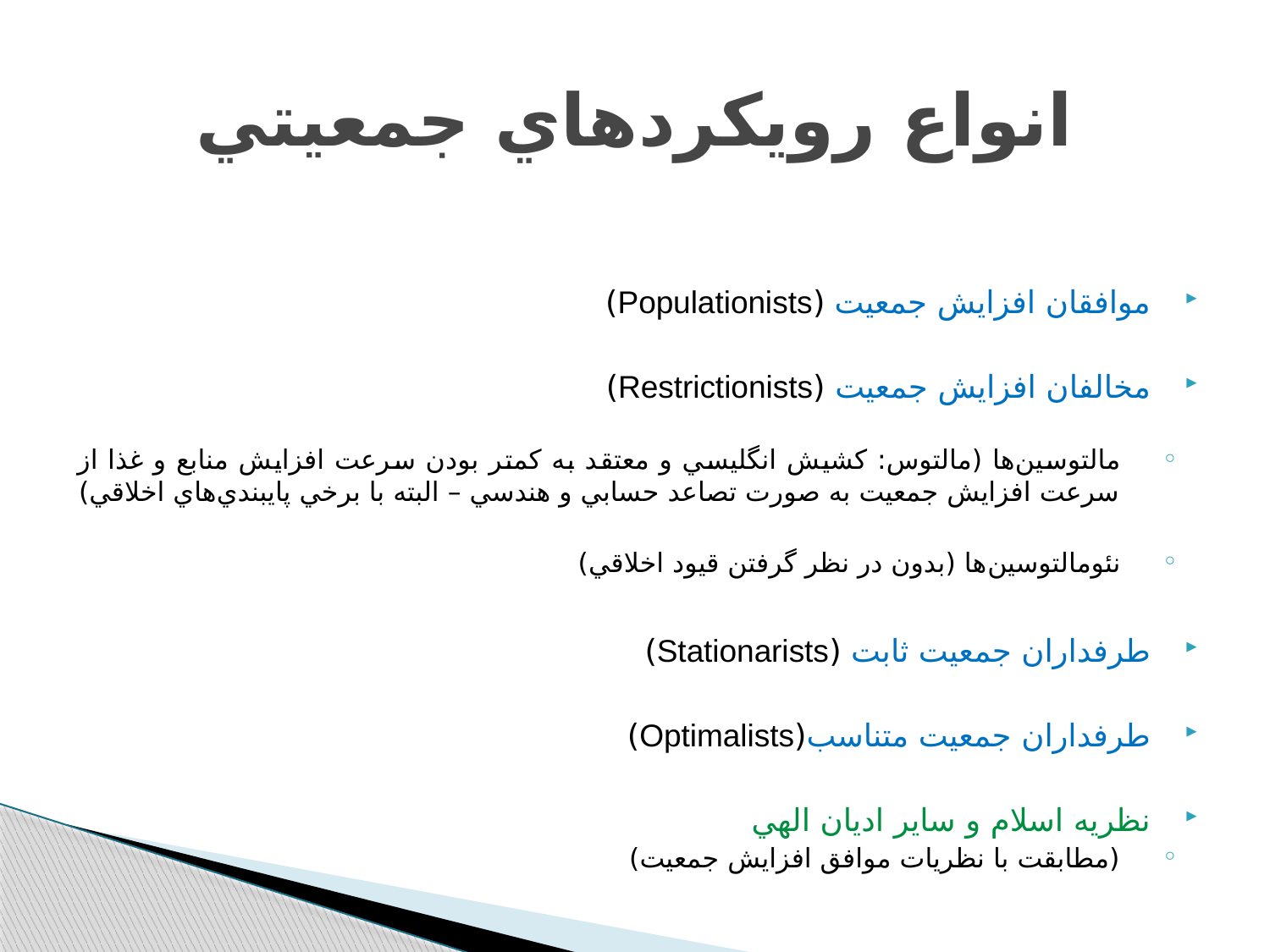

# انواع رويکردهاي جمعيتي
موافقان افزايش جمعيت (Populationists)

مخالفان افزايش جمعيت (Restrictionists)

مالتوسين‌ها (مالتوس: کشيش انگليسي و معتقد به کمتر بودن سرعت افزايش منابع و غذا از سرعت افزايش جمعيت به صورت تصاعد حسابي و هندسي – البته با برخي پايبندي‌هاي اخلاقي)

نئومالتوسين‌ها (بدون در نظر گرفتن قيود اخلاقي)

طرفداران جمعيت ثابت (Stationarists)

طرفداران جمعيت متناسب(Optimalists)

نظريه اسلام و ساير اديان الهي
(مطابقت با نظريات موافق افزايش جمعيت)